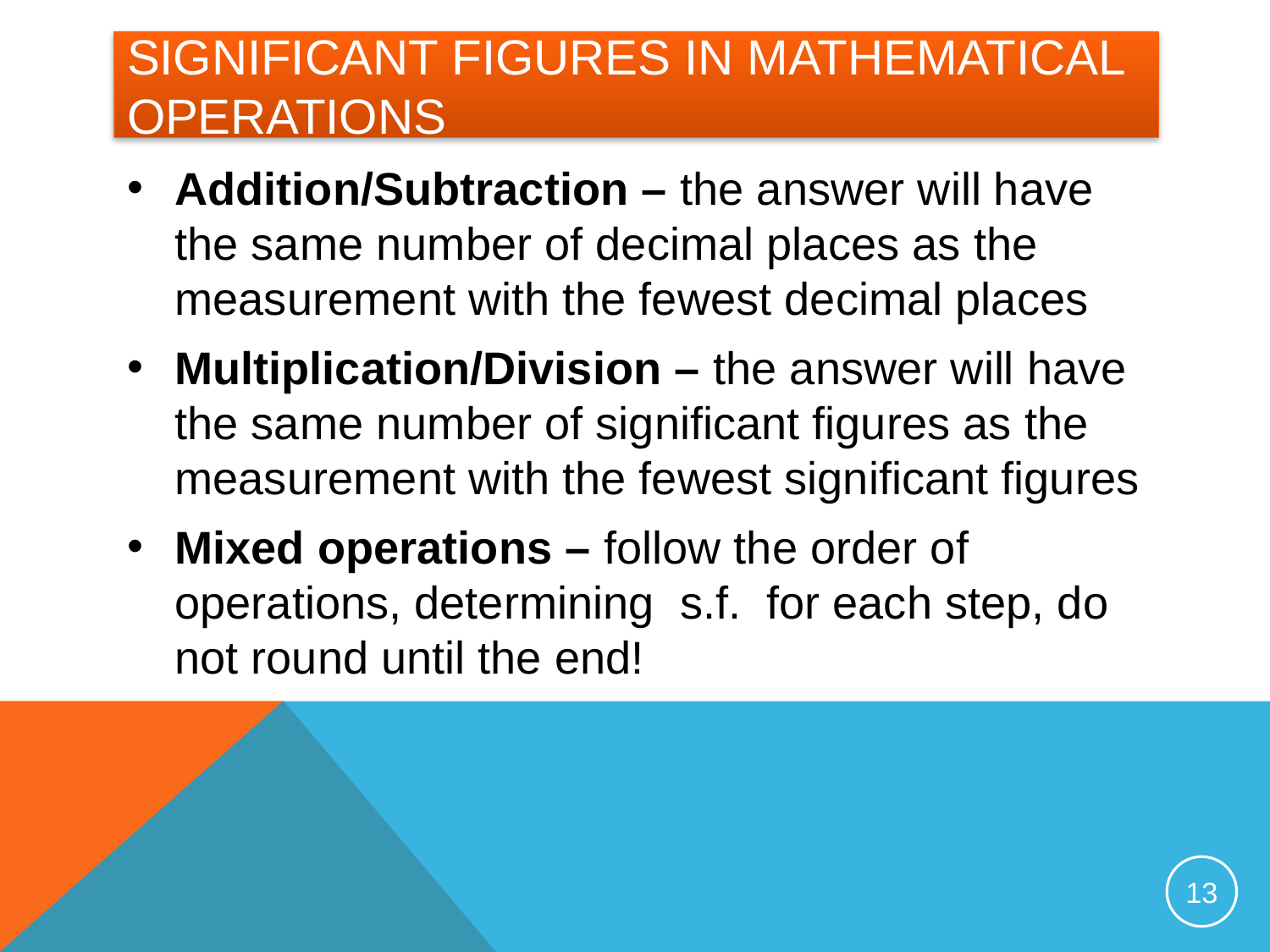

# Significant figures in mathematical operations
Addition/Subtraction – the answer will have the same number of decimal places as the measurement with the fewest decimal places
Multiplication/Division – the answer will have the same number of significant figures as the measurement with the fewest significant figures
Mixed operations – follow the order of operations, determining  s.f.  for each step, do not round until the end!
13